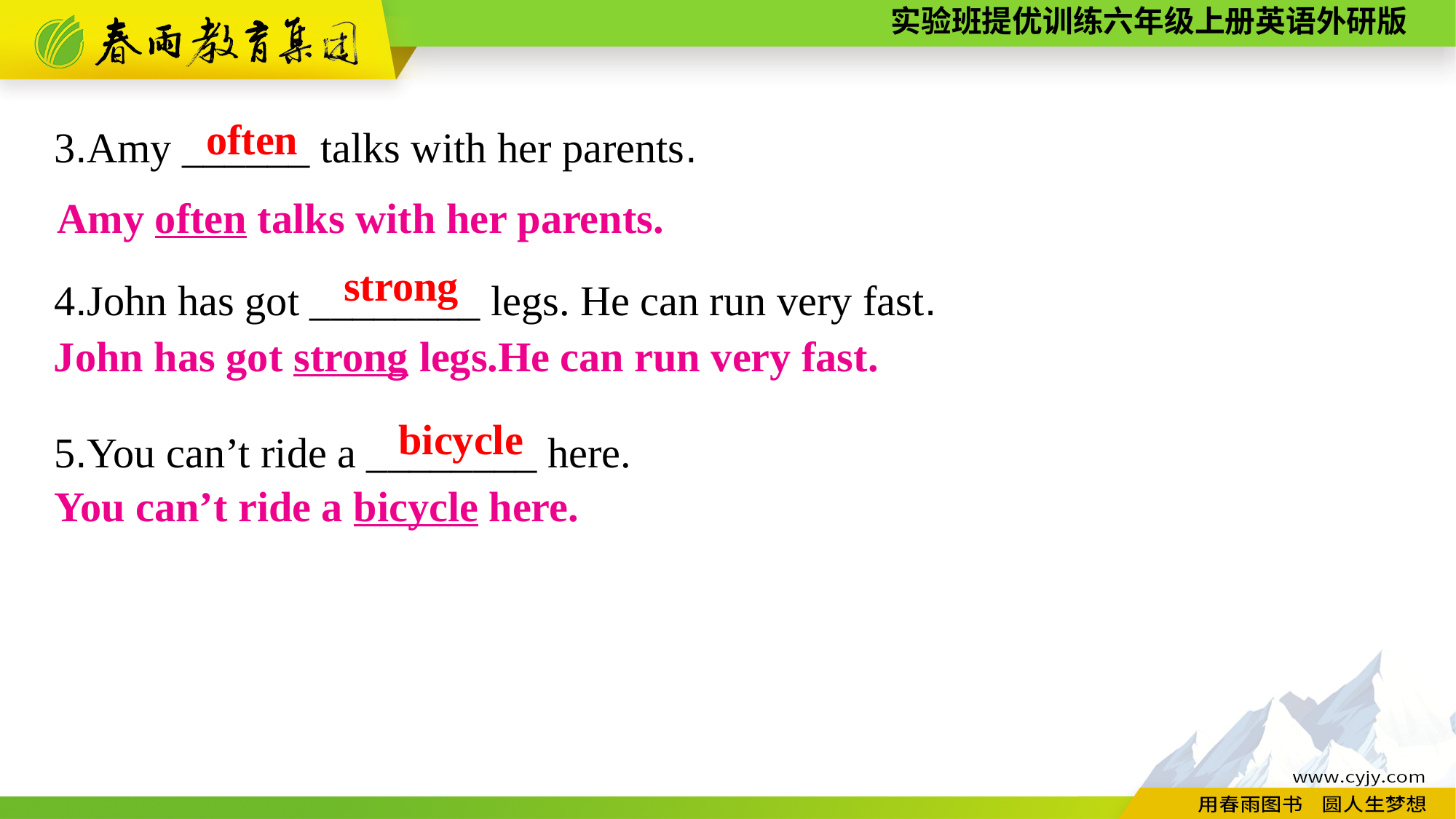

3.Amy ______ talks with her parents.

4.John has got ________ legs. He can run very fast.

5.You can’t ride a ________ here.
often
Amy often talks with her parents.
strong
John has got strong legs.He can run very fast.
bicycle
You can’t ride a bicycle here.